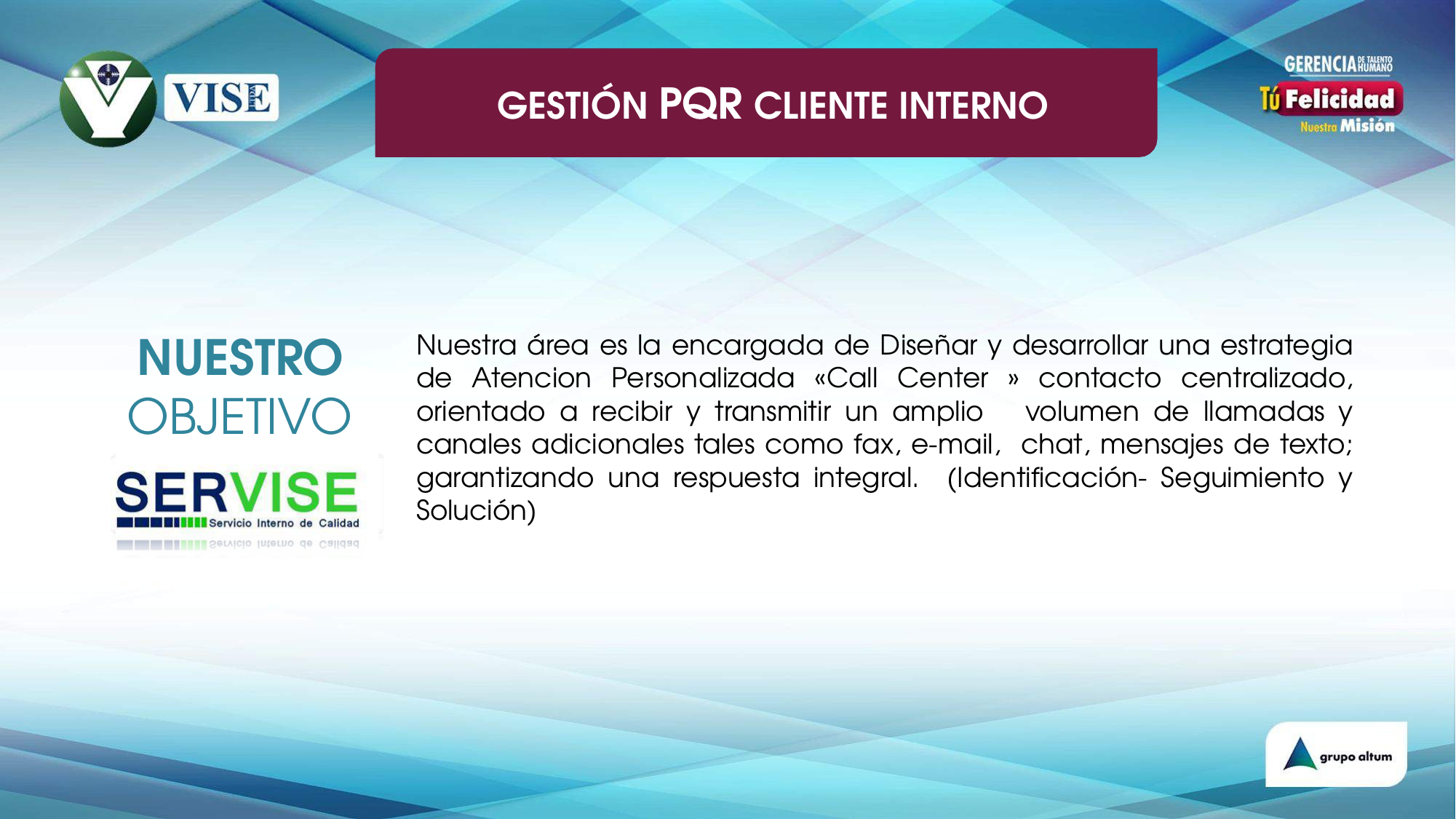

# GESTIÓN PQR CLIENTE INTERNO

Nuestra área es la encargada de Diseñar y desarrollar una estrategia de Atencion Personalizada «Call Center » contacto centralizado, orientado a recibir y transmitir un amplio   volumen de llamadas y canales adicionales tales como fax, e-mail,  chat, mensajes de texto; garantizando una respuesta integral.  (Identificación- Seguimiento y Solución)
NUESTRO
OBJETIVO